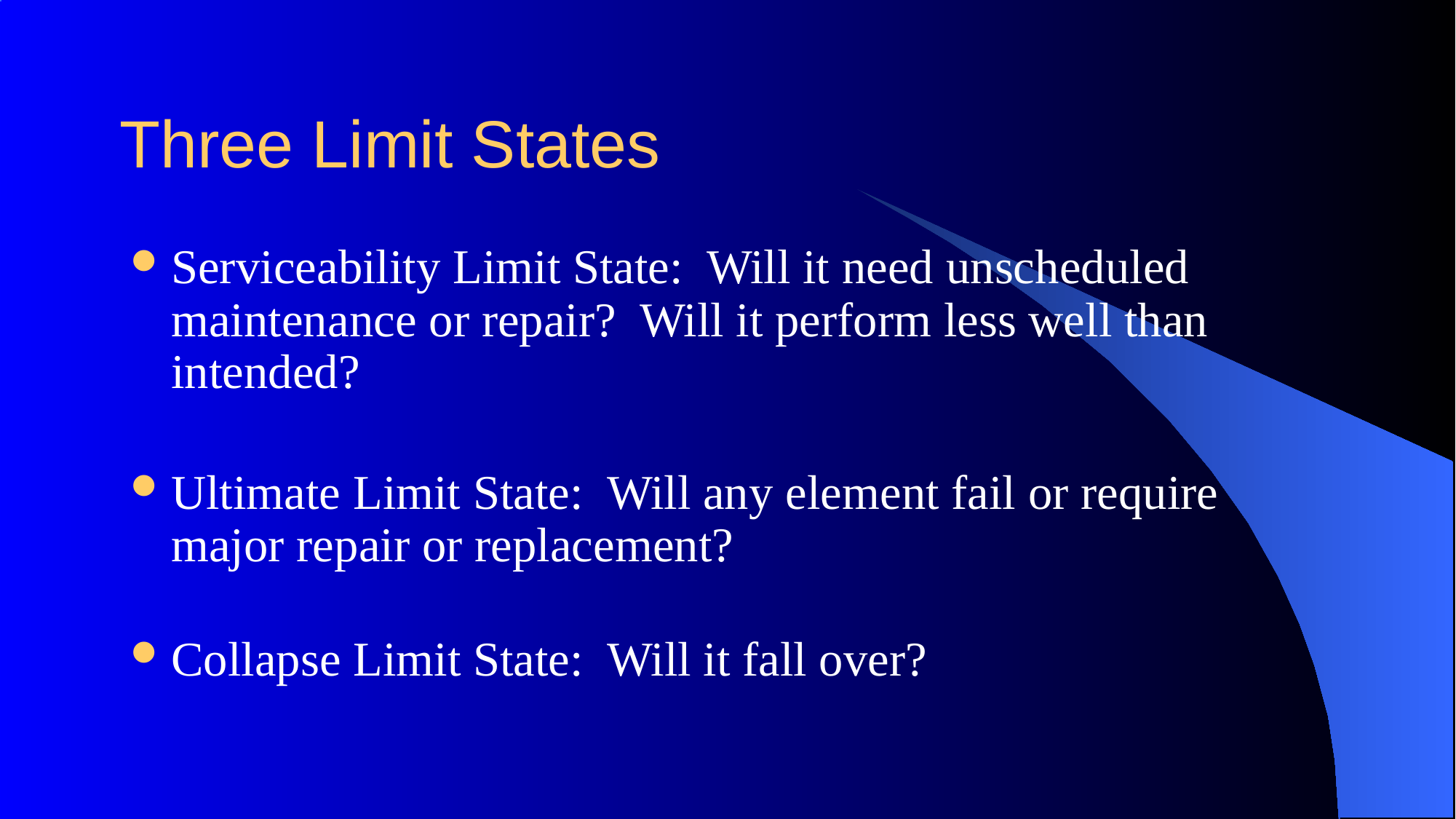

# Three Limit States
Serviceability Limit State:  Will it need unscheduled maintenance or repair?  Will it perform less well than intended?
Ultimate Limit State:  Will any element fail or require major repair or replacement?
Collapse Limit State:  Will it fall over?